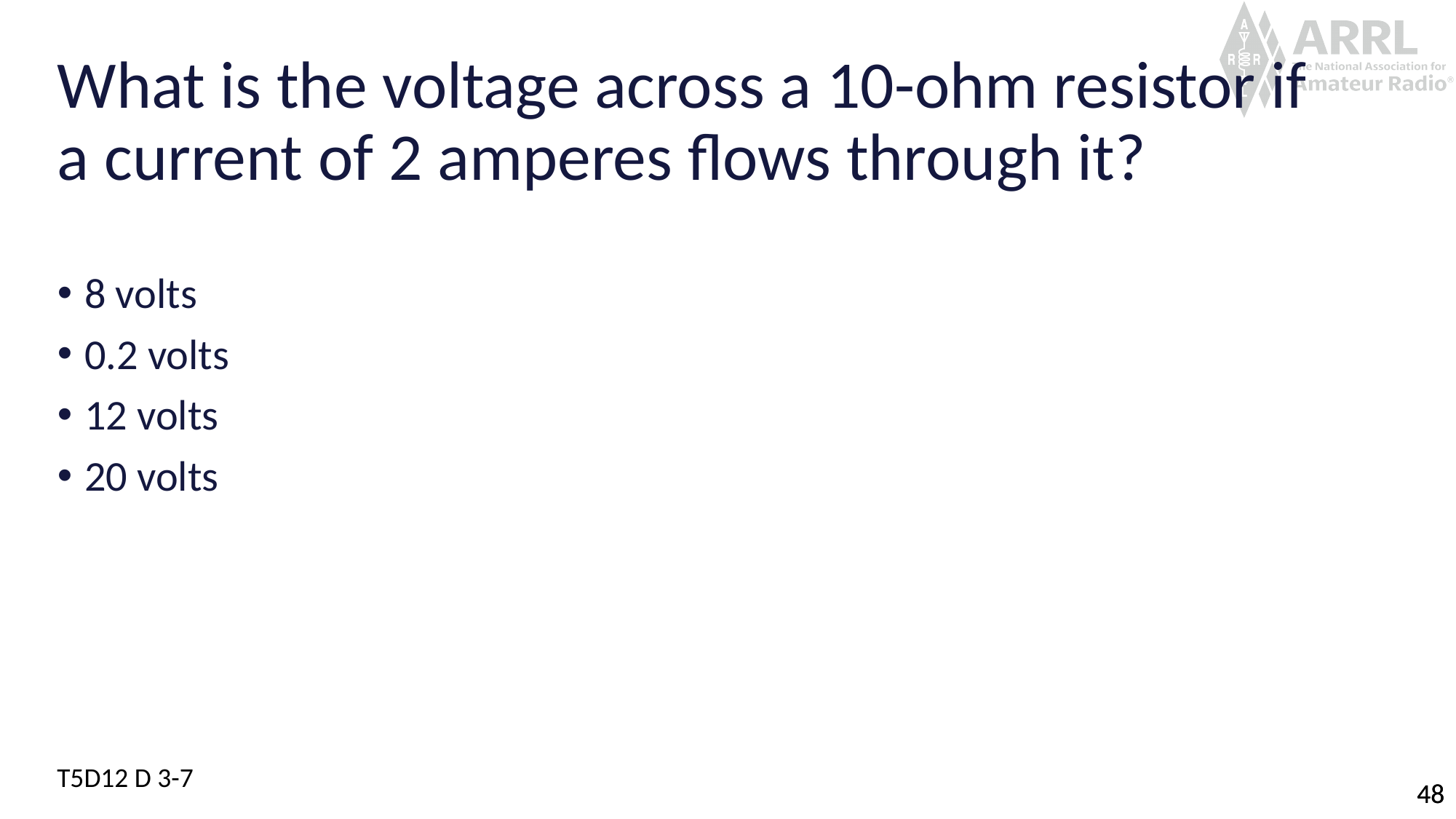

# What is the voltage across a 10-ohm resistor if a current of 2 amperes flows through it?
8 volts
0.2 volts
12 volts
20 volts
T5D12 D 3-7